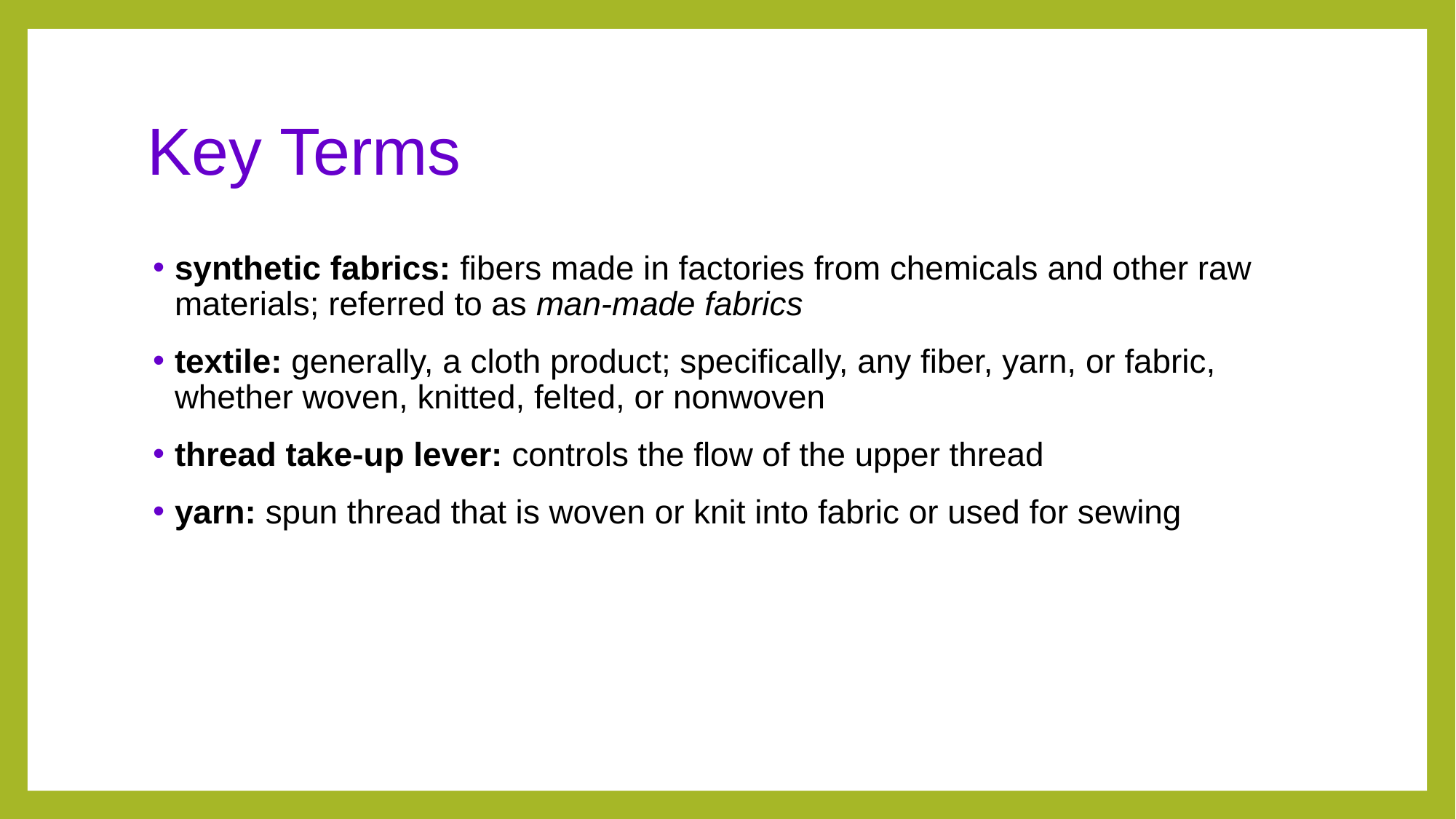

# Key Terms
synthetic fabrics: fibers made in factories from chemicals and other raw materials; referred to as man-made fabrics
textile: generally, a cloth product; specifically, any fiber, yarn, or fabric, whether woven, knitted, felted, or nonwoven
thread take-up lever: controls the flow of the upper thread
yarn: spun thread that is woven or knit into fabric or used for sewing